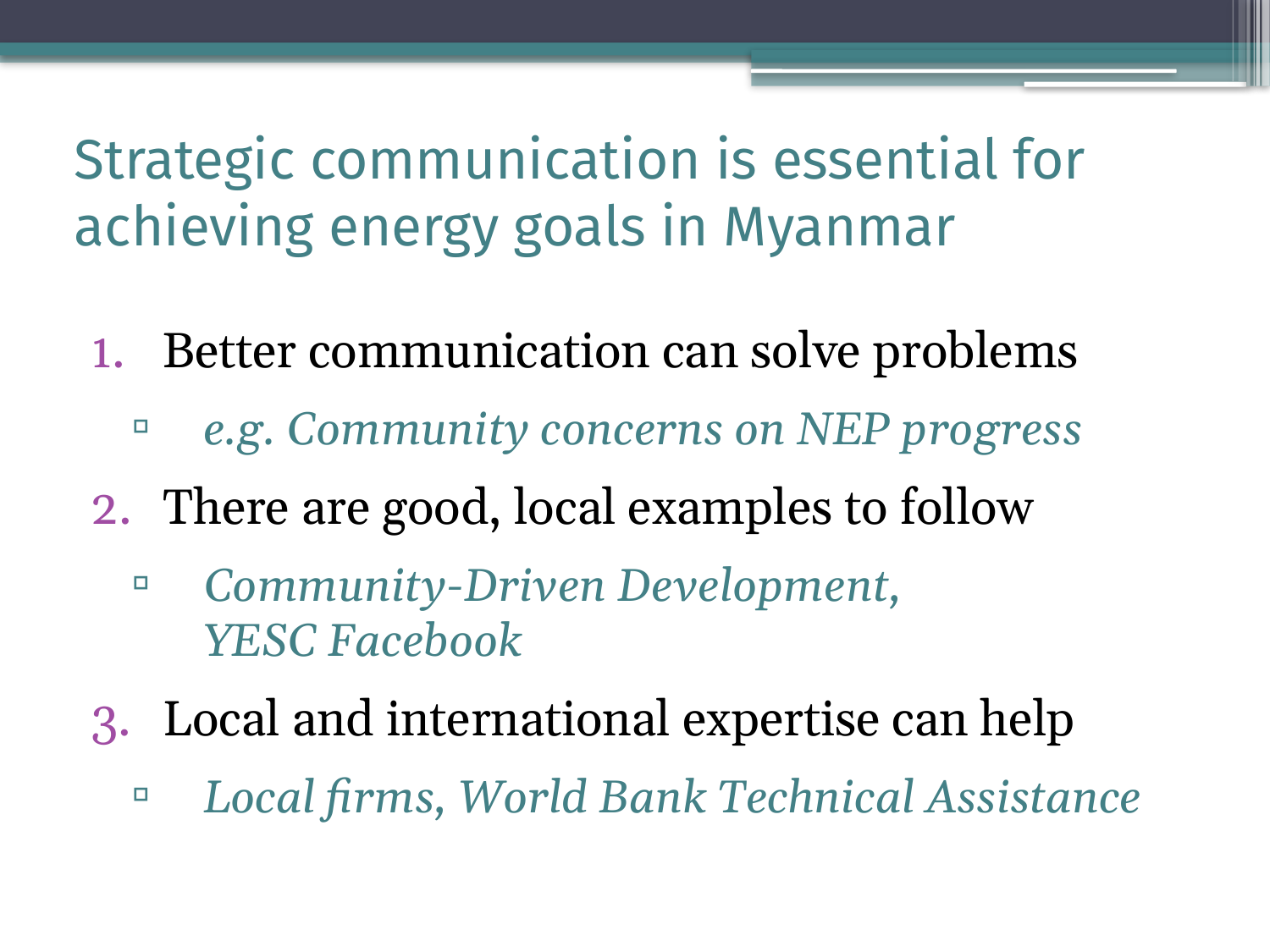

# Strategic communication is essential for achieving energy goals in Myanmar
Better communication can solve problems
e.g. Community concerns on NEP progress
There are good, local examples to follow
Community-Driven Development,
YESC Facebook
Local and international expertise can help
Local firms, World Bank Technical Assistance